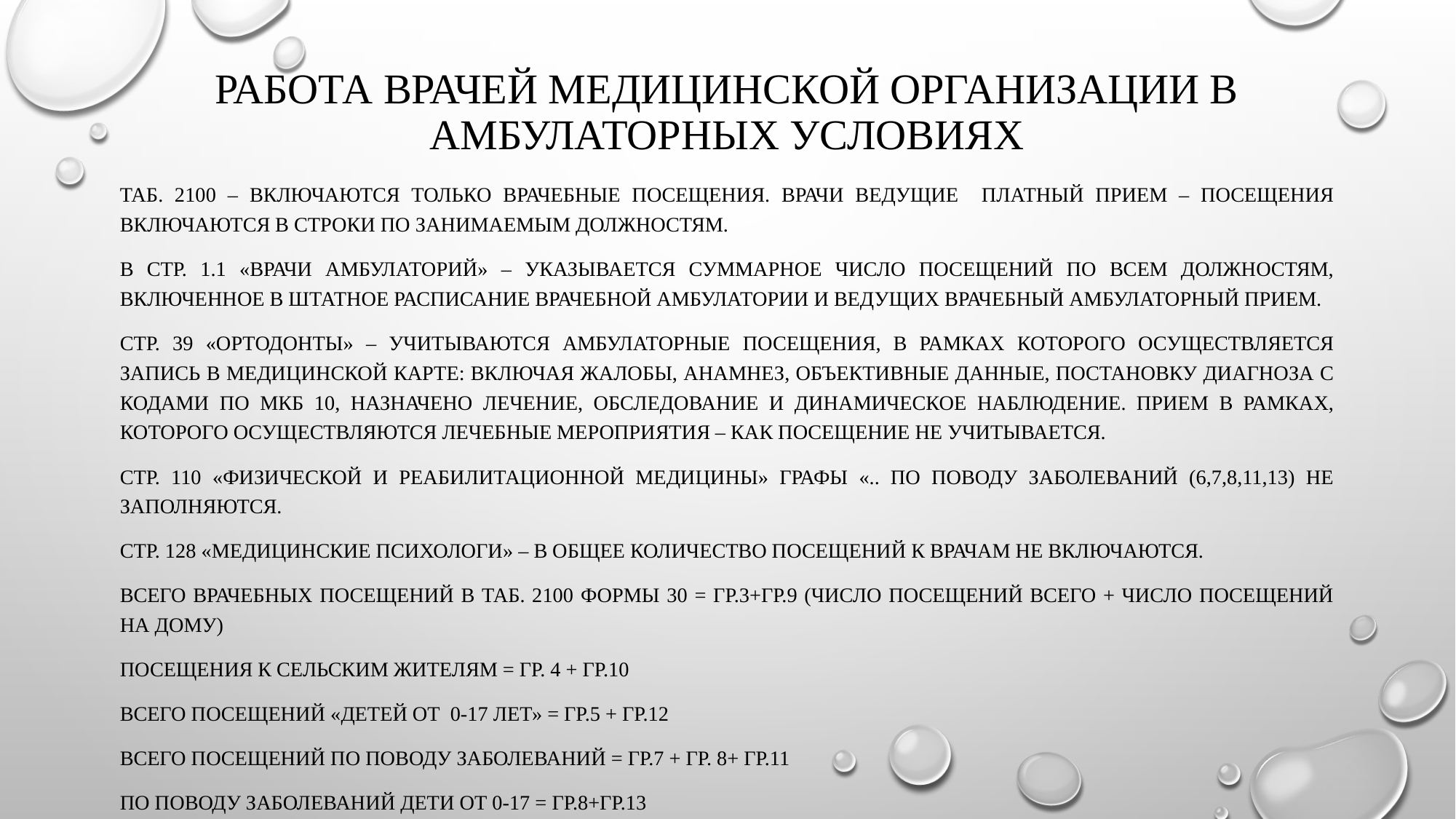

# Работа врачей медицинской организации в амбулаторных условиях
Таб. 2100 – включаются только врачебные посещения. Врачи ведущие  платный прием – посещения включаются в строки по занимаемым должностям.
В стр. 1.1 «врачи амбулаторий» – указывается суммарное число посещений по всем должностям, включенное в штатное расписание врачебной амбулатории и ведущих врачебный амбулаторный прием.
Стр. 39 «ортодонты» – учитываются амбулаторные посещения, в рамках которого осуществляется запись в Медицинской карте: включая жалобы, анамнез, объективные данные, постановку диагноза с кодами по МКБ 10, назначено лечение, обследование и динамическое наблюдение. Прием в рамках, которого осуществляются лечебные мероприятия – как посещение не учитывается.
Стр. 110 «физической и реабилитационной медицины» графы «.. По поводу заболеваний (6,7,8,11,13) не заполняются.
Стр. 128 «Медицинские психологи» – в общее количество посещений к врачам не включаются.
Всего врачебных посещений в таб. 2100 формы 30 = гр.3+гр.9 (число посещений всего + число посещений на дому)
Посещения к сельским жителям = гр. 4 + гр.10
Всего посещений «детей от  0-17 лет» = гр.5 + гр.12
Всего посещений по поводу заболеваний = гр.7 + гр. 8+ гр.11
По поводу заболеваний дети от 0-17 = гр.8+гр.13